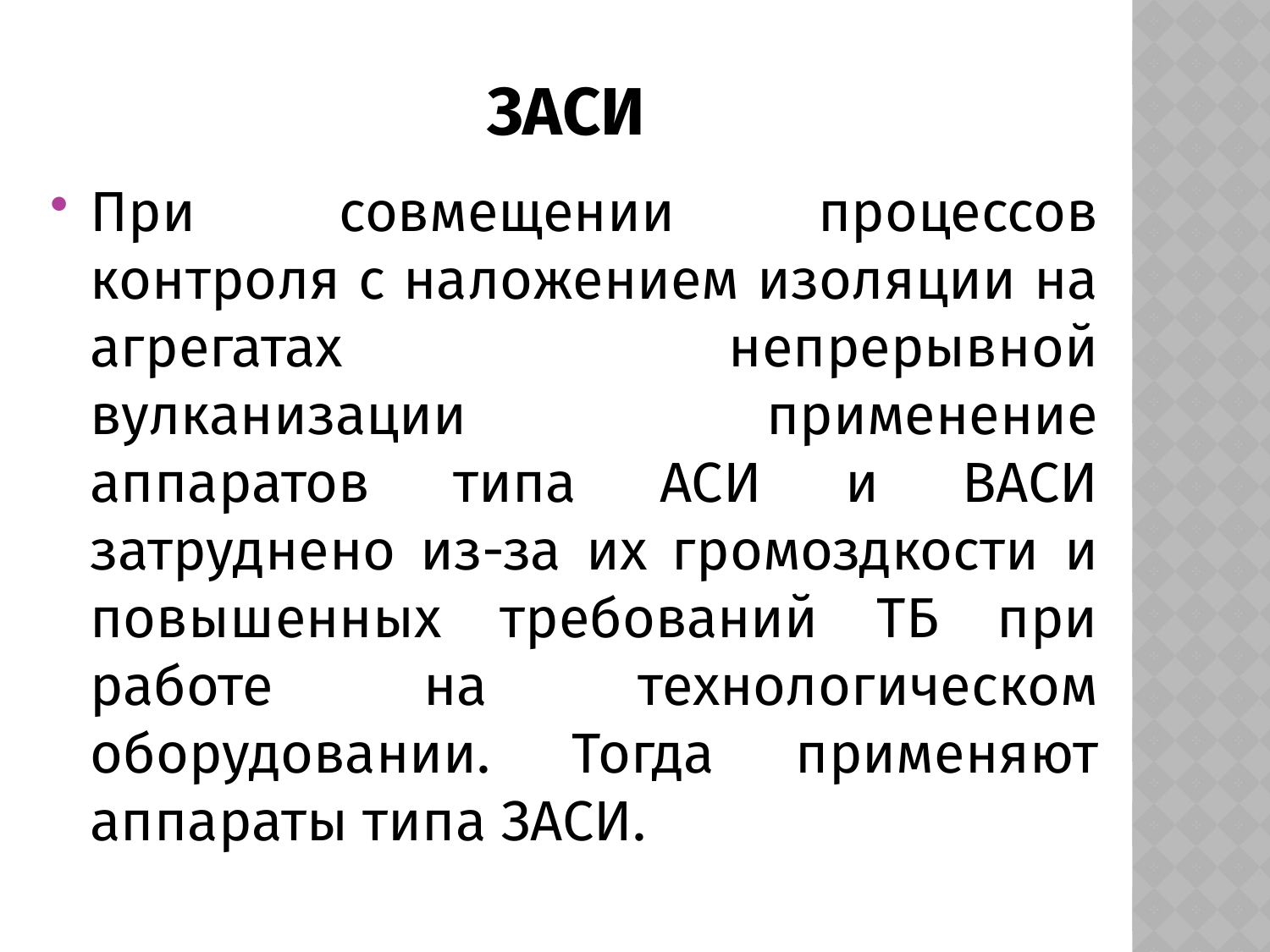

# ЗАСИ
При совмещении процессов контроля с наложением изоляции на агрегатах непрерывной вулканизации применение аппаратов типа АСИ и ВАСИ затруднено из-за их громоздкости и повышенных требований ТБ при работе на технологическом оборудовании. Тогда применяют аппараты типа ЗАСИ.